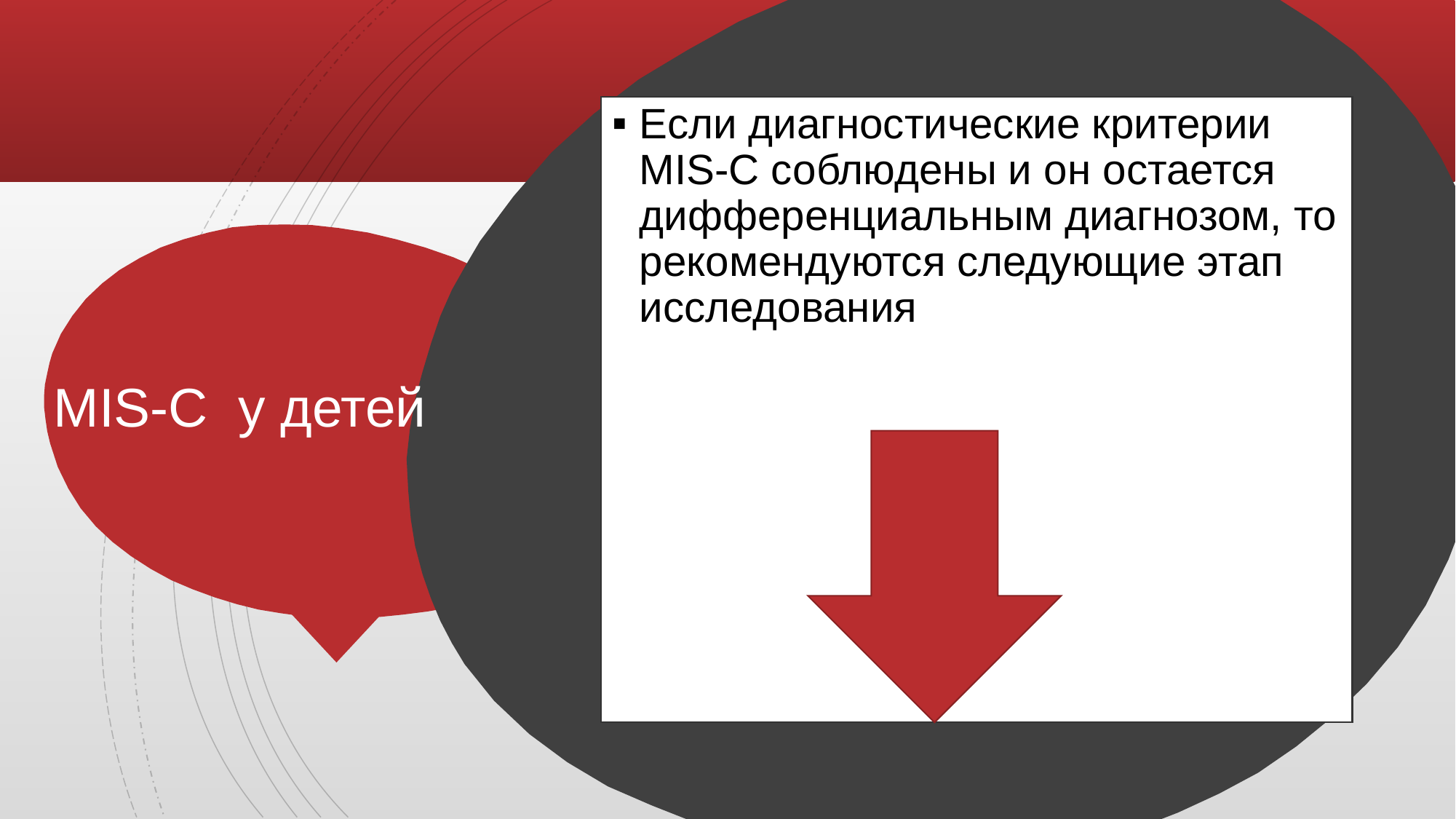

Если диагностические критерии MIS-C соблюдены и он остается дифференциальным диагнозом, то рекомендуются следующие этап исследования
# MIS-C  у детей